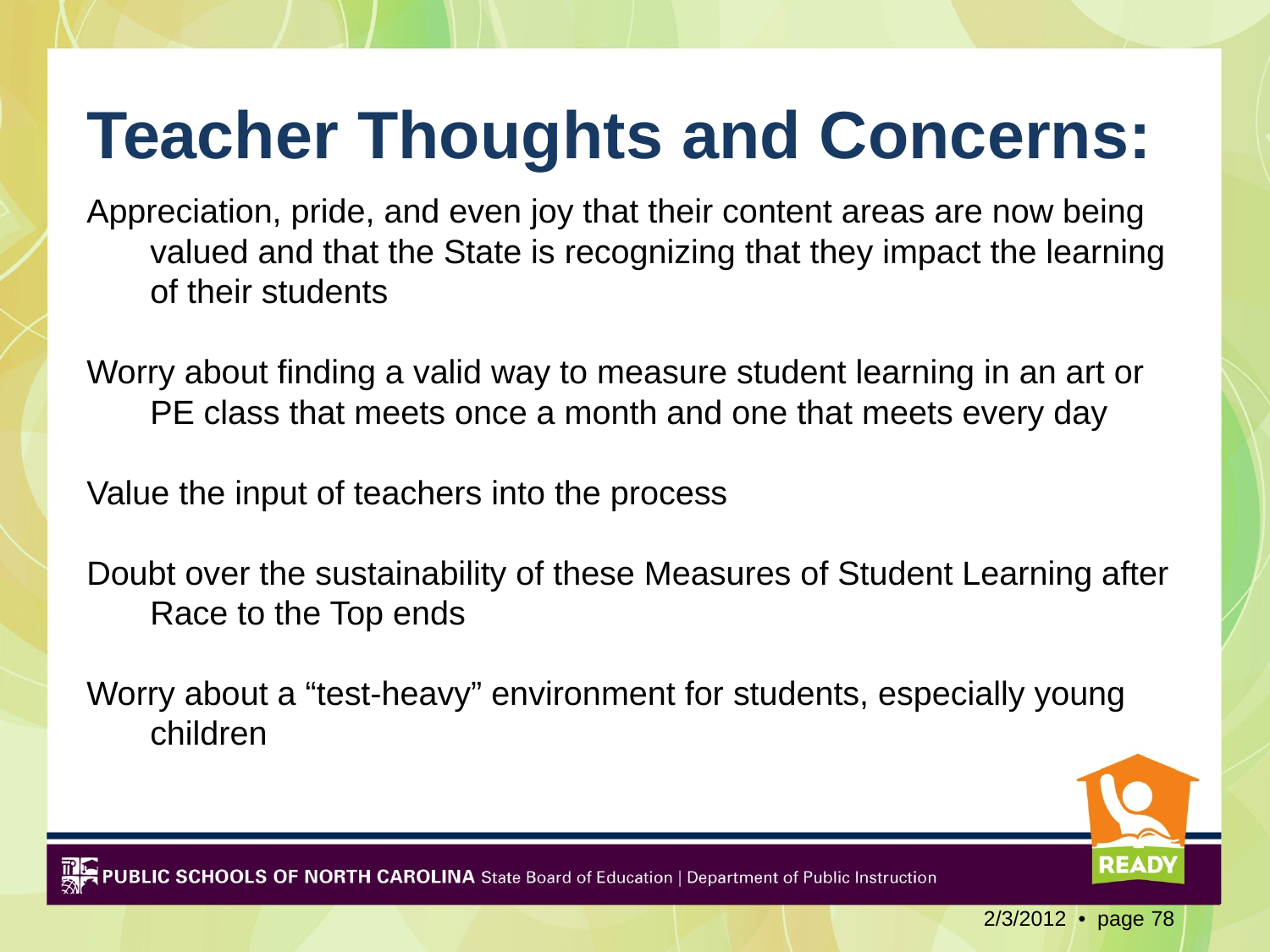

# Teacher Thoughts and Concerns:
Appreciation, pride, and even joy that their content areas are now being valued and that the State is recognizing that they impact the learning of their students

Worry about finding a valid way to measure student learning in an art or PE class that meets once a month and one that meets every day

Value the input of teachers into the process

Doubt over the sustainability of these Measures of Student Learning after Race to the Top ends

Worry about a “test-heavy” environment for students, especially young children

2/3/2012  •  page 78